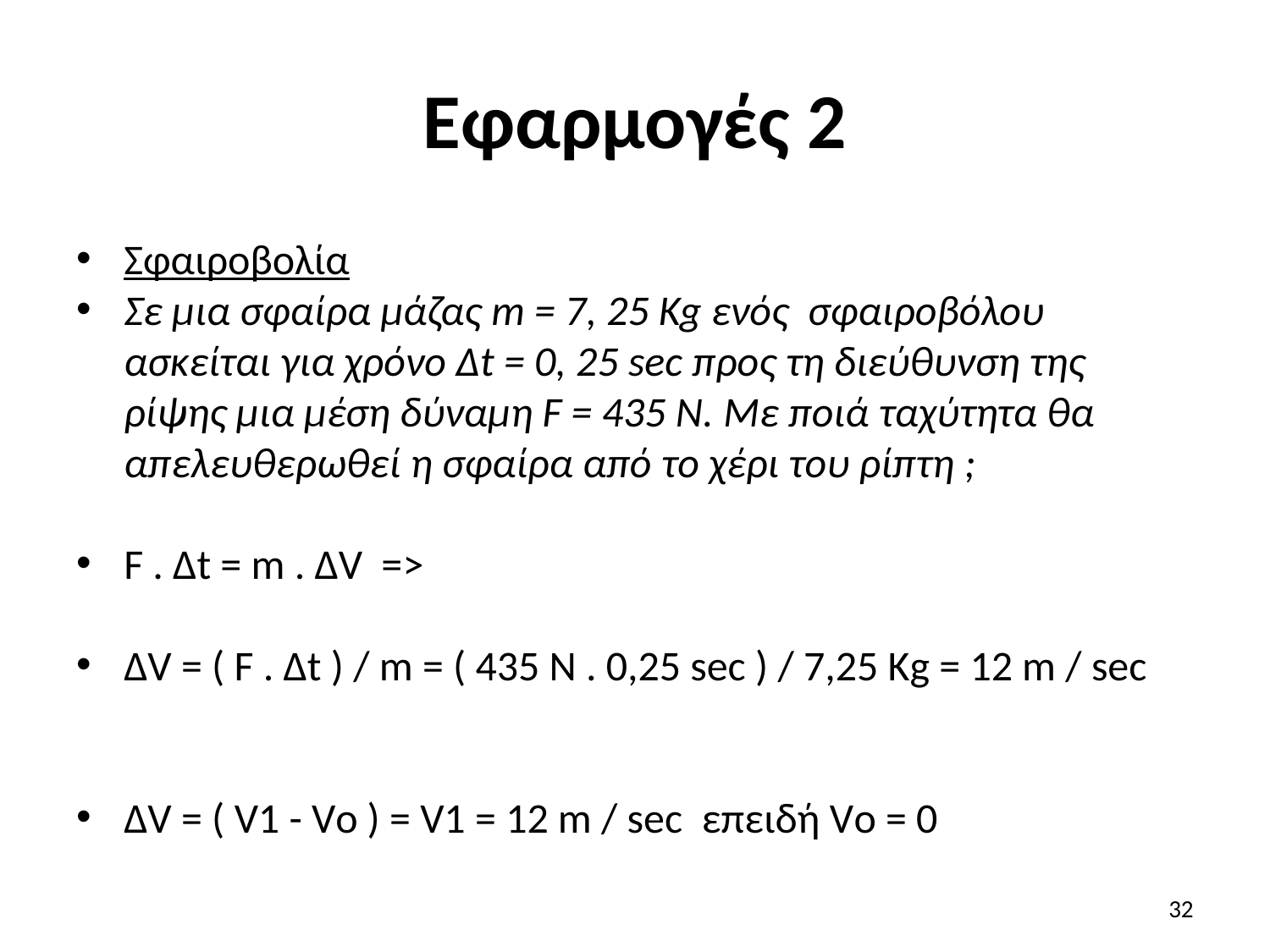

# Εφαρμογές 2
Σφαιροβολία
Σε μια σφαίρα μάζας m = 7, 25 Kg ενός  σφαιροβόλου ασκείται για χρόνο Δt = 0, 25 sec προς τη διεύθυνση της ρίψης μια μέση δύναμη F = 435 N. Με ποιά ταχύτητα θα απελευθερωθεί η σφαίρα από το χέρι του ρίπτη ;

F . Δt = m . ΔV  =>

ΔV = ( F . Δt ) / m = ( 435 N . 0,25 sec ) / 7,25 Kg = 12 m / sec

ΔV = ( V1 - Vο ) = V1 = 12 m / sec  επειδή Vο = 0
32